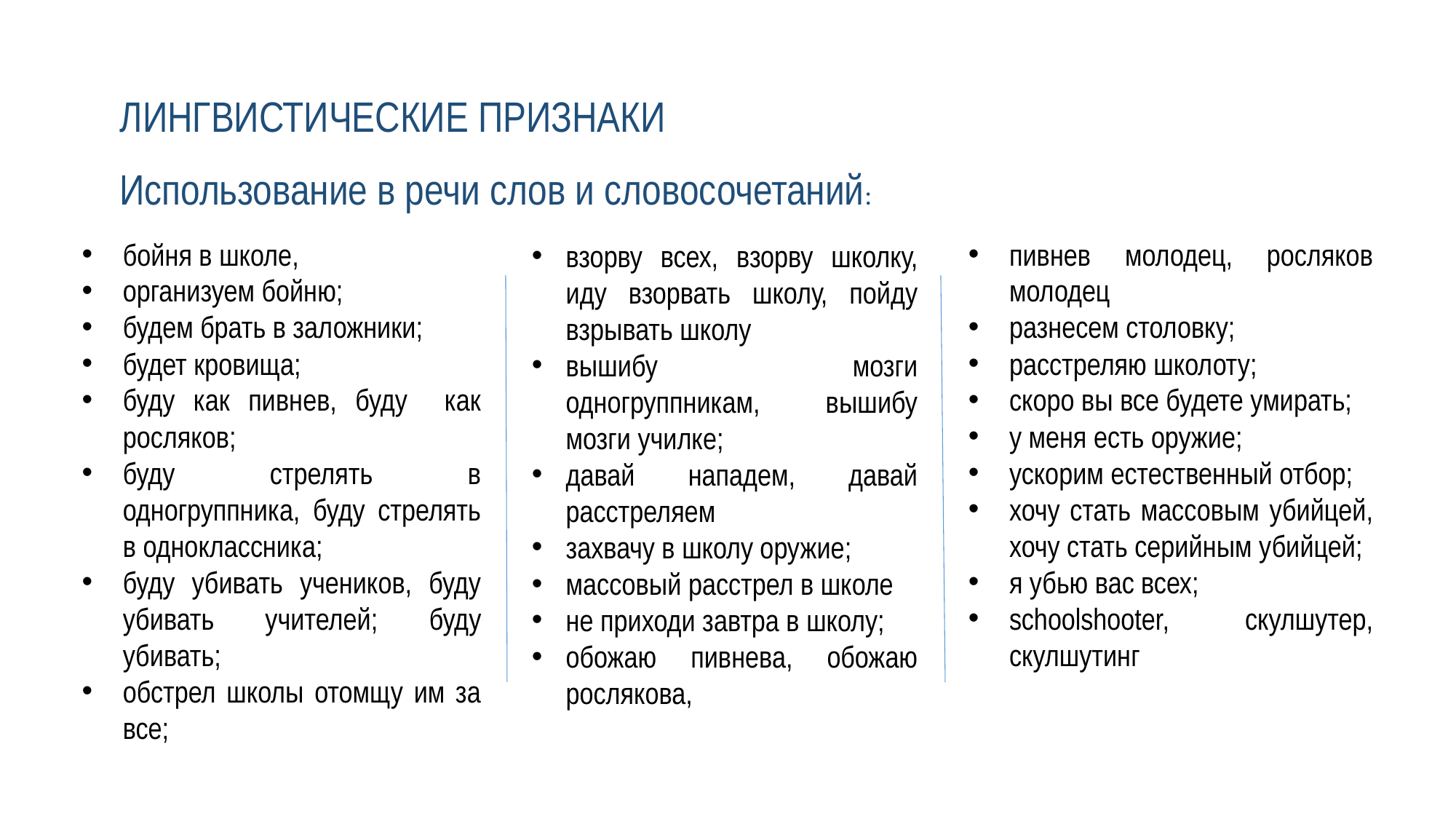

ЛИНГВИСТИЧЕСКИЕ ПРИЗНАКИ
Использование в речи слов и словосочетаний:
бойня в школе,
организуем бойню;
будем брать в заложники;
будет кровища;
буду как пивнев, буду  как росляков;
буду стрелять в одногруппника, буду стрелять в одноклассника;
буду убивать учеников, буду убивать учителей; буду убивать;
обстрел школы отомщу им за все;

пивнев молодец, росляков молодец
разнесем столовку;
расстреляю школоту;
скоро вы все будете умирать;
у меня есть оружие;
ускорим естественный отбор;
хочу стать массовым убийцей, хочу стать серийным убийцей;
я убью вас всех;
schoolshooter, скулшутер, скулшутинг
взорву всех, взорву школку, иду взорвать школу, пойду взрывать школу
вышибу мозги одногруппникам, вышибу мозги училке;
давай нападем, давай расстреляем
захвачу в школу оружие;
массовый расстрел в школе
не приходи завтра в школу;
обожаю пивнева, обожаю рослякова,